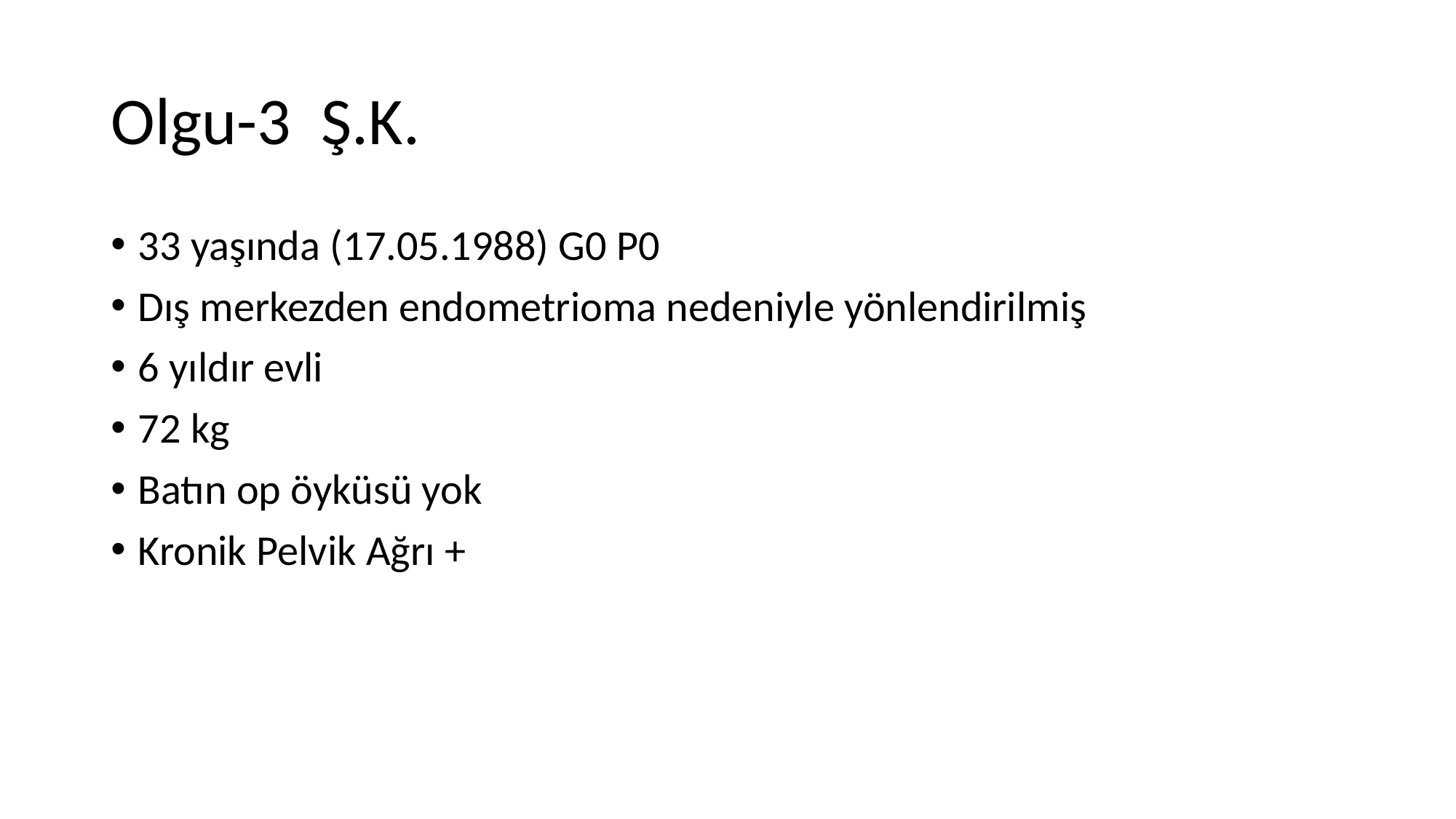

# Olgu-3  Ş.K.
33 yaşında (17.05.1988) G0 P0
Dış merkezden endometrioma nedeniyle yönlendirilmiş
6 yıldır evli
72 kg
Batın op öyküsü yok
Kronik Pelvik Ağrı +